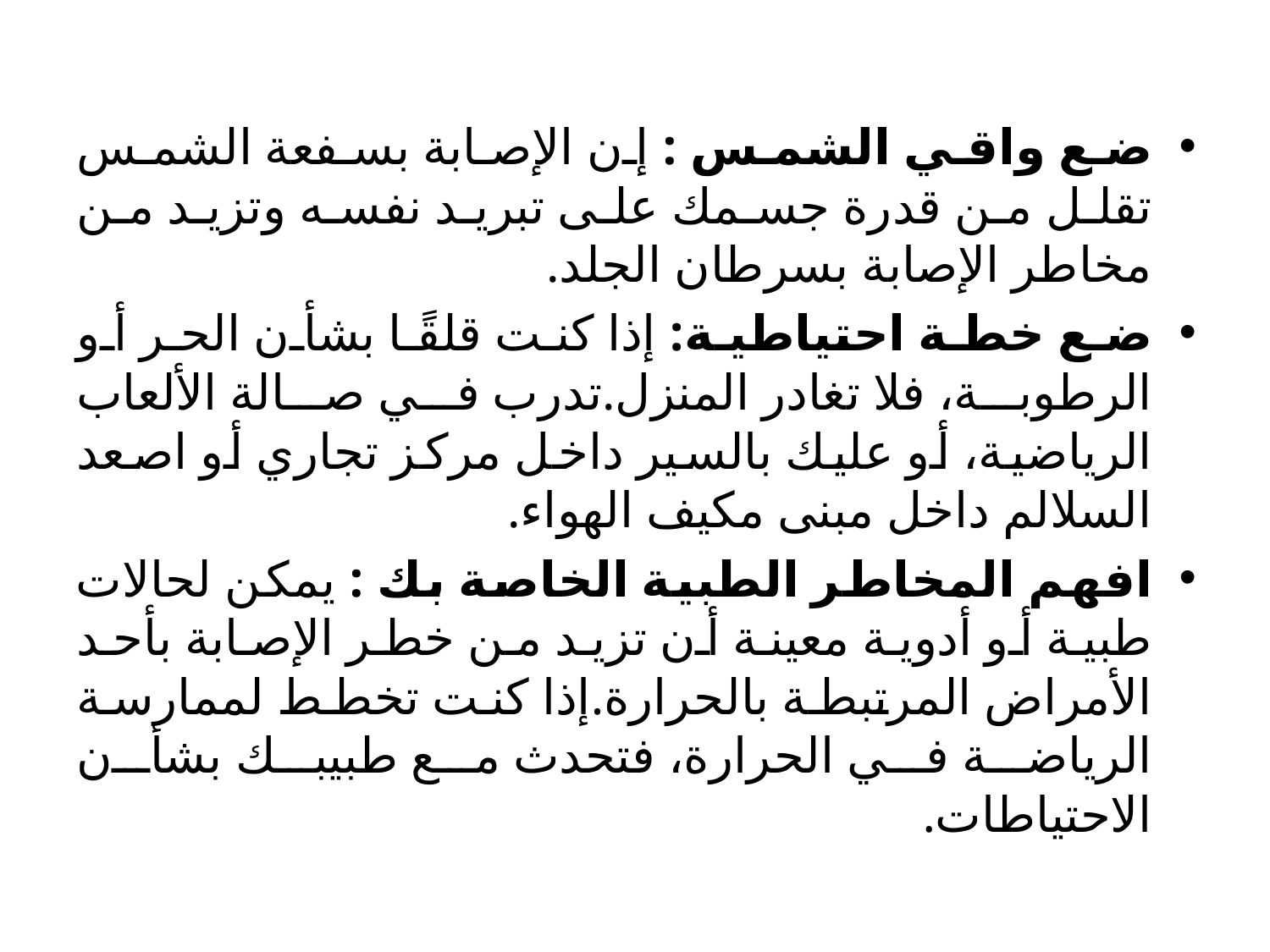

ضع واقي الشمس : إن الإصابة بسفعة الشمس تقلل من قدرة جسمك على تبريد نفسه وتزيد من مخاطر الإصابة بسرطان الجلد.
ضع خطة احتياطية: إذا كنت قلقًا بشأن الحر أو الرطوبة، فلا تغادر المنزل.تدرب في صالة الألعاب الرياضية، أو عليك بالسير داخل مركز تجاري أو اصعد السلالم داخل مبنى مكيف الهواء.
افهم المخاطر الطبية الخاصة بك : يمكن لحالات طبية أو أدوية معينة أن تزيد من خطر الإصابة بأحد الأمراض المرتبطة بالحرارة.إذا كنت تخطط لممارسة الرياضة في الحرارة، فتحدث مع طبيبك بشأن الاحتياطات.